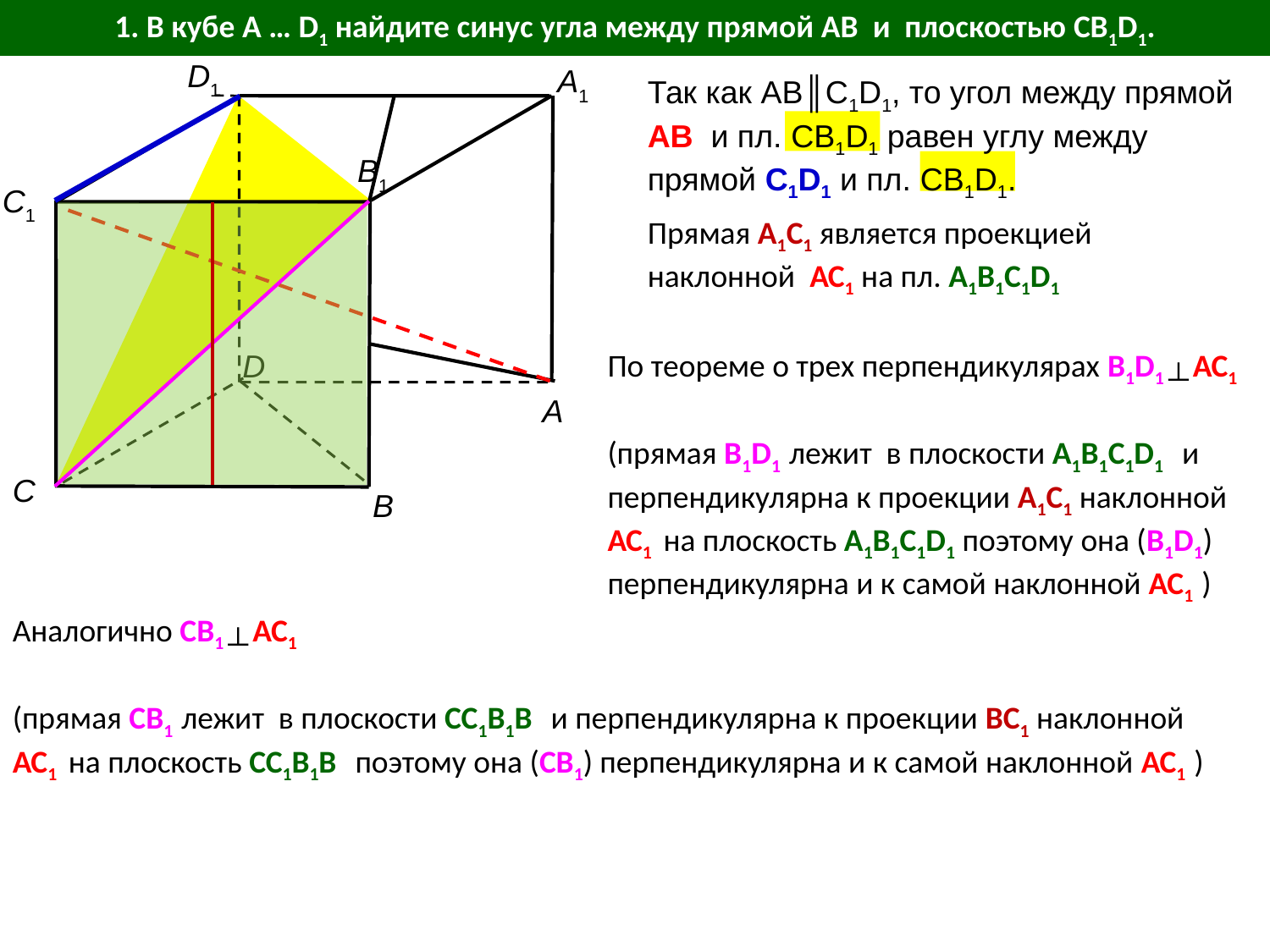

1. В кубе А … D1 найдите синус угла между прямой AB  и  плоскостью CB1D1.
D1
A1
Так как АВ║С1D1, то угол между прямой АВ  и пл. CB1D1 равен углу между прямой C1D1 и пл. CB1D1.

B1

C1

Прямая A1C1 является проекцией наклонной  АС1 на пл. A1B1C1D1

По теореме о трех перпендикулярах B1D1 ┴ АС1
(прямая B1D1  лежит  в плоскости A1B1C1D1   и перпендикулярна к проекции A1C1 наклонной  АС1  на плоскость A1B1C1D1 поэтому она (B1D1) перпендикулярна и к самой наклонной АС1  )
D

A
C

B
Аналогично СB1 ┴ АС1

(прямая СB1  лежит  в плоскости СС1B1B   и перпендикулярна к проекции BC1 наклонной  АС1  на плоскость СС1B1B   поэтому она (CB1) перпендикулярна и к самой наклонной АС1  )